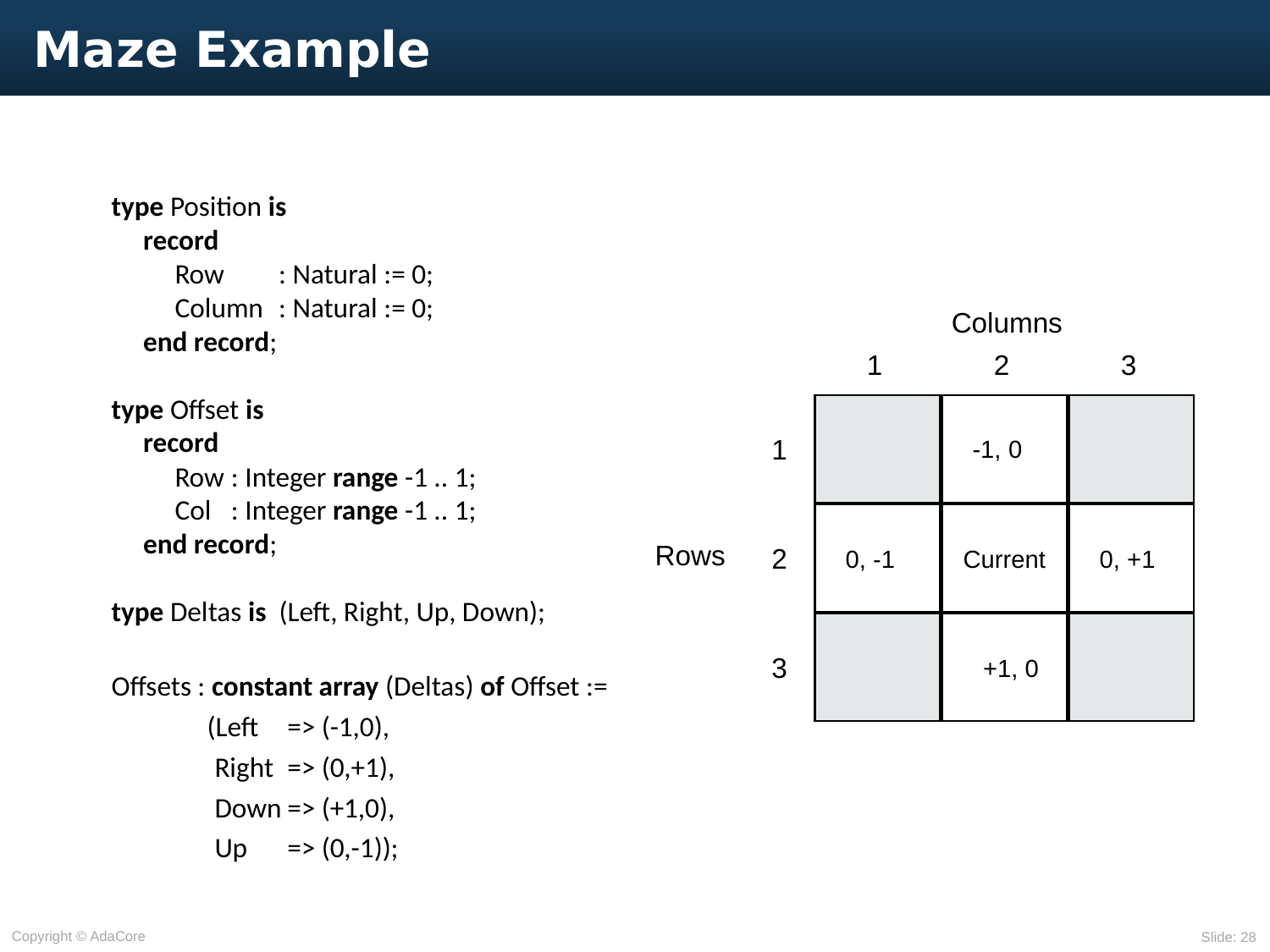

# Maze Example
type Position is
	record
		Row		: Natural := 0;
		Column	: Natural := 0;
	end record;

type Offset is
	record
		Row	: Integer range -1 .. 1;
		Col	: Integer range -1 .. 1;
	end record;

type Deltas is  (Left, Right, Up, Down);

Offsets : constant array (Deltas) of Offset :=
			(Left	=> (-1,0),
				Right	=> (0,+1),
				Down	=> (+1,0),
				Up	=> (0,-1));
Columns
1
2
3

1
-1, 0

Current

Rows
2
0, -1
0, +1

3
+1, 0